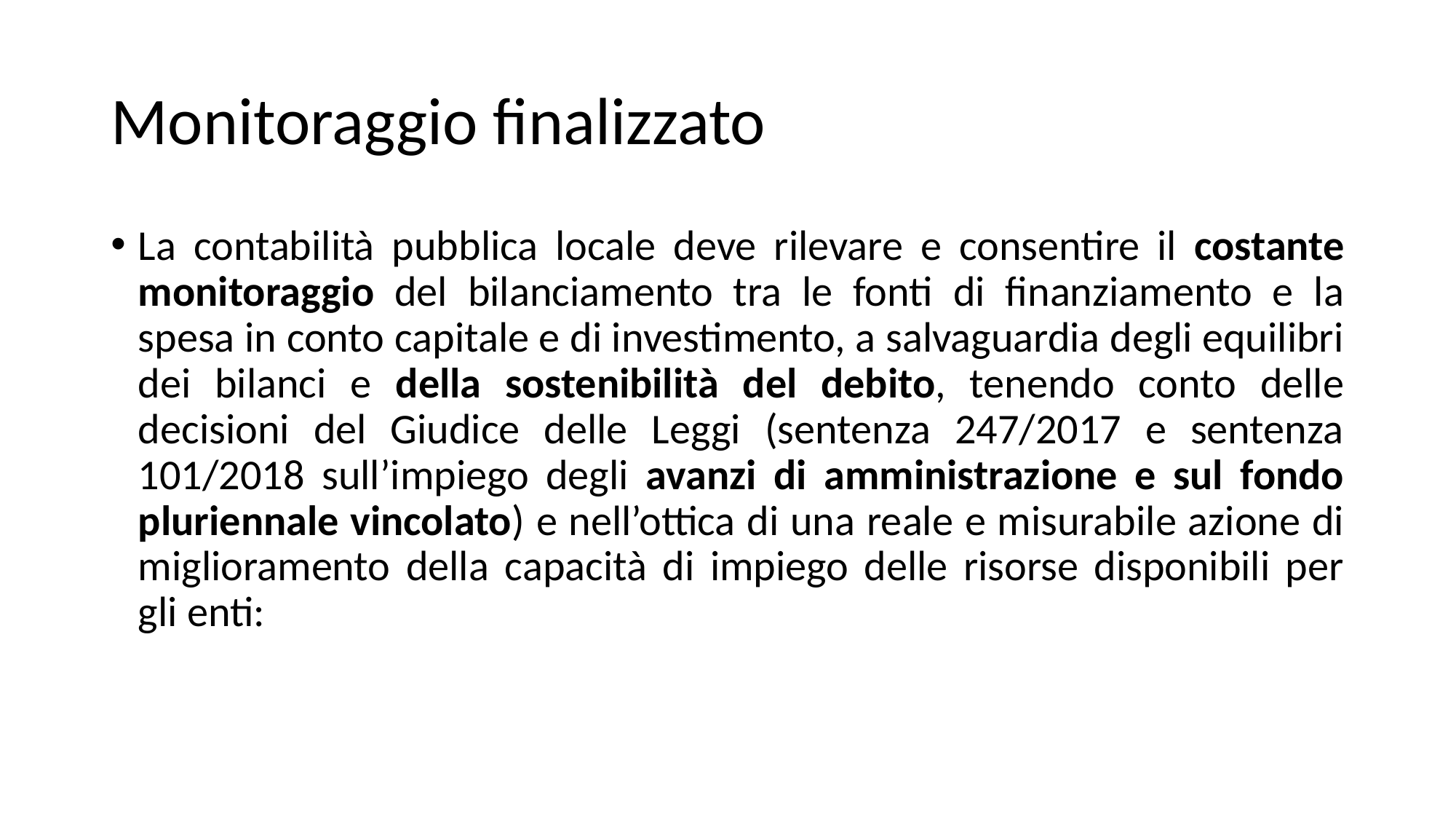

# Monitoraggio finalizzato
La contabilità pubblica locale deve rilevare e consentire il costante monitoraggio del bilanciamento tra le fonti di finanziamento e la spesa in conto capitale e di investimento, a salvaguardia degli equilibri dei bilanci e della sostenibilità del debito, tenendo conto delle decisioni del Giudice delle Leggi (sentenza 247/2017 e sentenza 101/2018 sull’impiego degli avanzi di amministrazione e sul fondo pluriennale vincolato) e nell’ottica di una reale e misurabile azione di miglioramento della capacità di impiego delle risorse disponibili per gli enti: